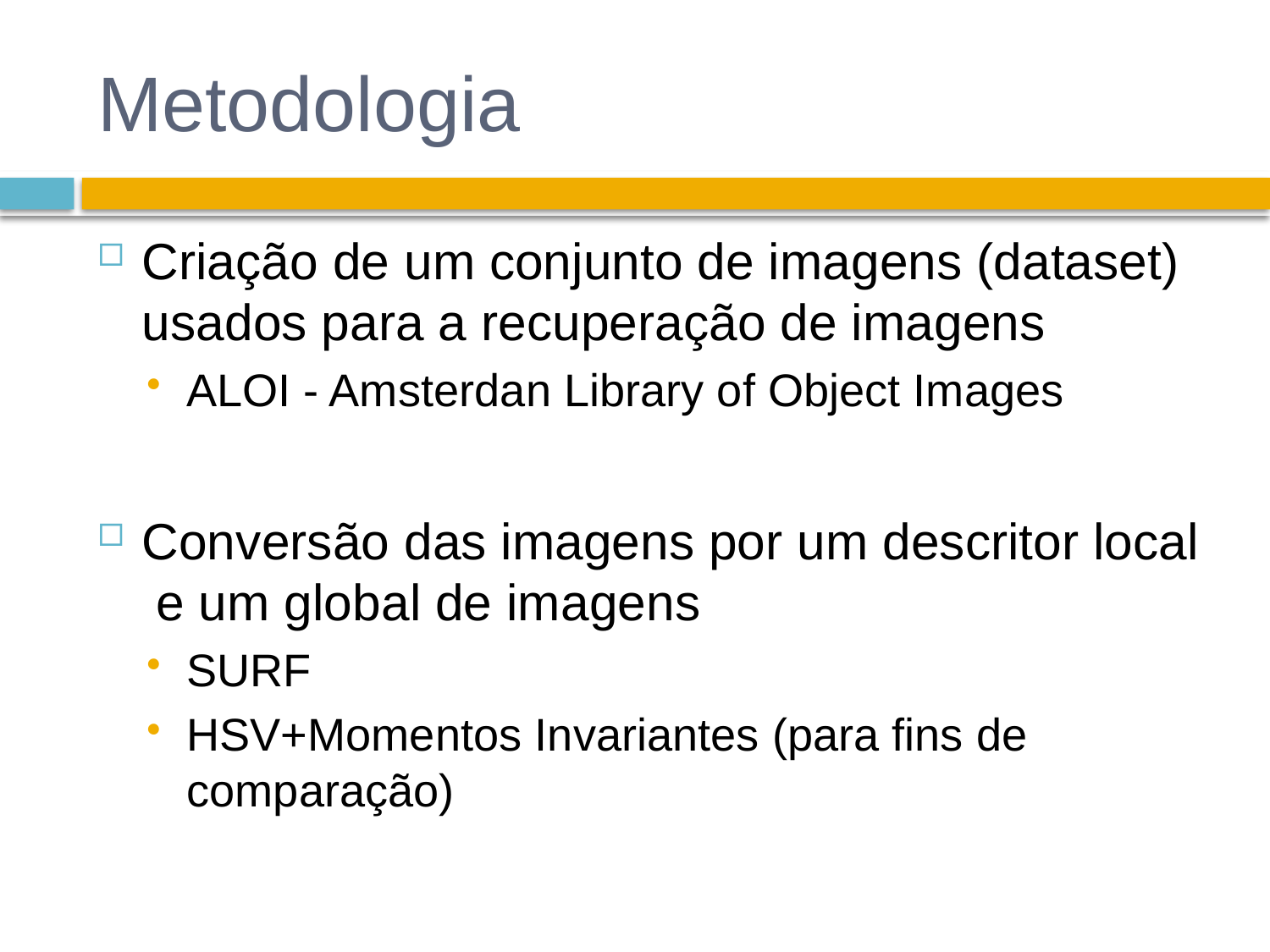

# Metodologia
Criação de um conjunto de imagens (dataset) usados para a recuperação de imagens
ALOI - Amsterdan Library of Object Images

Conversão das imagens por um descritor local  e um global de imagens
SURF
HSV+Momentos Invariantes (para fins de comparação)